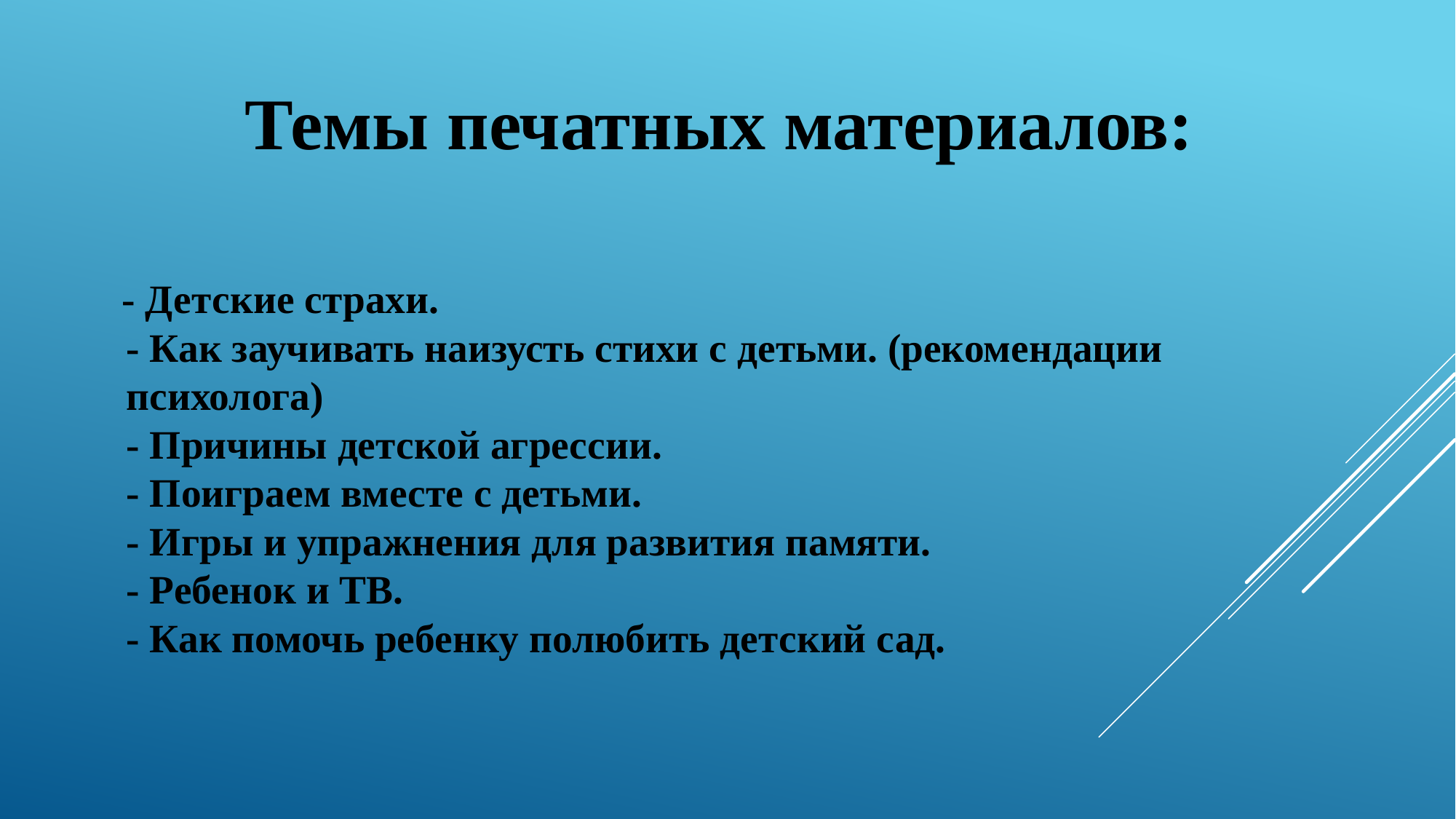

Темы печатных материалов:
# - Детские страхи. - Как заучивать наизусть стихи с детьми. (рекомендации психолога) - Причины детской агрессии. - Поиграем вместе с детьми. - Игры и упражнения для развития памяти. - Ребенок и ТВ. - Как помочь ребенку полюбить детский сад.